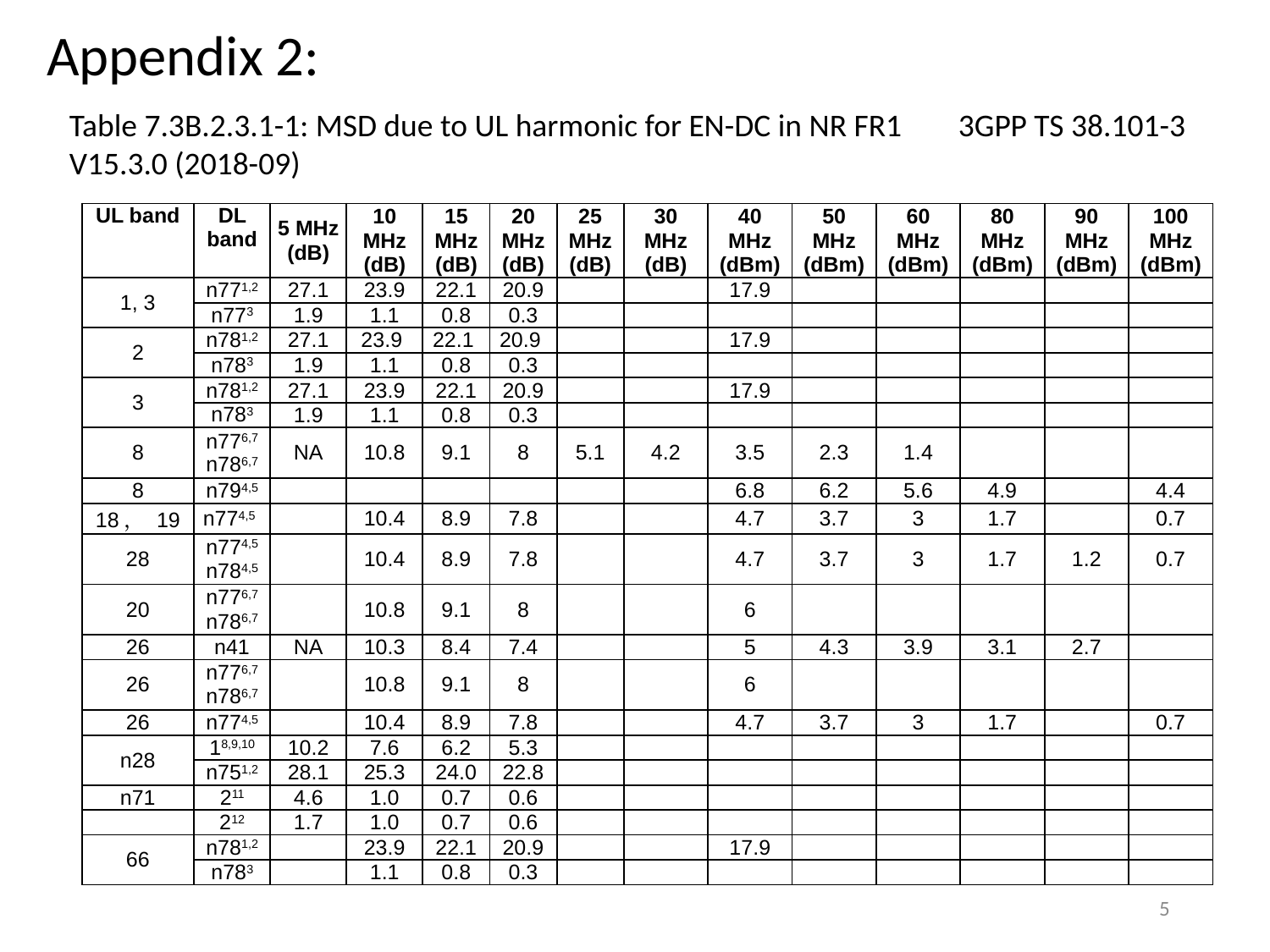

# Appendix 2:
Table 7.3B.2.3.1-1: MSD due to UL harmonic for EN-DC in NR FR1	3GPP TS 38.101-3 V15.3.0 (2018-09)
| UL band | DL band | 5 MHz (dB) | 10 MHz (dB) | 15 MHz (dB) | 20 MHz (dB) | 25 MHz (dB) | 30 MHz (dB) | 40 MHz (dBm) | 50 MHz (dBm) | 60 MHz (dBm) | 80 MHz (dBm) | 90 MHz (dBm) | 100 MHz (dBm) |
| --- | --- | --- | --- | --- | --- | --- | --- | --- | --- | --- | --- | --- | --- |
| 1, 3 | n771,2 | 27.1 | 23.9 | 22.1 | 20.9 |  |  | 17.9 |  |  |  |  |  |
|  | n773 | 1.9 | 1.1 | 0.8 | 0.3 |  |  |  |  |  |  |  |  |
| 2 | n781,2 | 27.1 | 23.9 | 22.1 | 20.9 |  |  | 17.9 |  |  |  |  |  |
|  | n783 | 1.9 | 1.1 | 0.8 | 0.3 |  |  |  |  |  |  |  |  |
| 3 | n781,2 | 27.1 | 23.9 | 22.1 | 20.9 |  |  | 17.9 |  |  |  |  |  |
|  | n783 | 1.9 | 1.1 | 0.8 | 0.3 |  |  |  |  |  |  |  |  |
| 8 | n776,7 n786,7 | NA | 10.8 | 9.1 | 8 | 5.1 | 4.2 | 3.5 | 2.3 | 1.4 |  |  |  |
| 8 | n794,5 |  |  |  |  |  |  | 6.8 | 6.2 | 5.6 | 4.9 |  | 4.4 |
| 18， 19 | n774,5 |  | 10.4 | 8.9 | 7.8 |  |  | 4.7 | 3.7 | 3 | 1.7 |  | 0.7 |
| 28 | n774,5 n784,5 |  | 10.4 | 8.9 | 7.8 |  |  | 4.7 | 3.7 | 3 | 1.7 | 1.2 | 0.7 |
| 20 | n776,7 n786,7 |  | 10.8 | 9.1 | 8 |  |  | 6 |  |  |  |  |  |
| 26 | n41 | NA | 10.3 | 8.4 | 7.4 |  |  | 5 | 4.3 | 3.9 | 3.1 | 2.7 |  |
| 26 | n776,7 n786,7 |  | 10.8 | 9.1 | 8 |  |  | 6 |  |  |  |  |  |
| 26 | n774,5 |  | 10.4 | 8.9 | 7.8 |  |  | 4.7 | 3.7 | 3 | 1.7 |  | 0.7 |
| n28 | 18,9,10 | 10.2 | 7.6 | 6.2 | 5.3 |  |  |  |  |  |  |  |  |
|  | n751,2 | 28.1 | 25.3 | 24.0 | 22.8 |  |  |  |  |  |  |  |  |
| n71 | 211 | 4.6 | 1.0 | 0.7 | 0.6 |  |  |  |  |  |  |  |  |
|  | 212 | 1.7 | 1.0 | 0.7 | 0.6 |  |  |  |  |  |  |  |  |
| 66 | n781,2 |  | 23.9 | 22.1 | 20.9 |  |  | 17.9 |  |  |  |  |  |
|  | n783 |  | 1.1 | 0.8 | 0.3 |  |  |  |  |  |  |  |  |
5